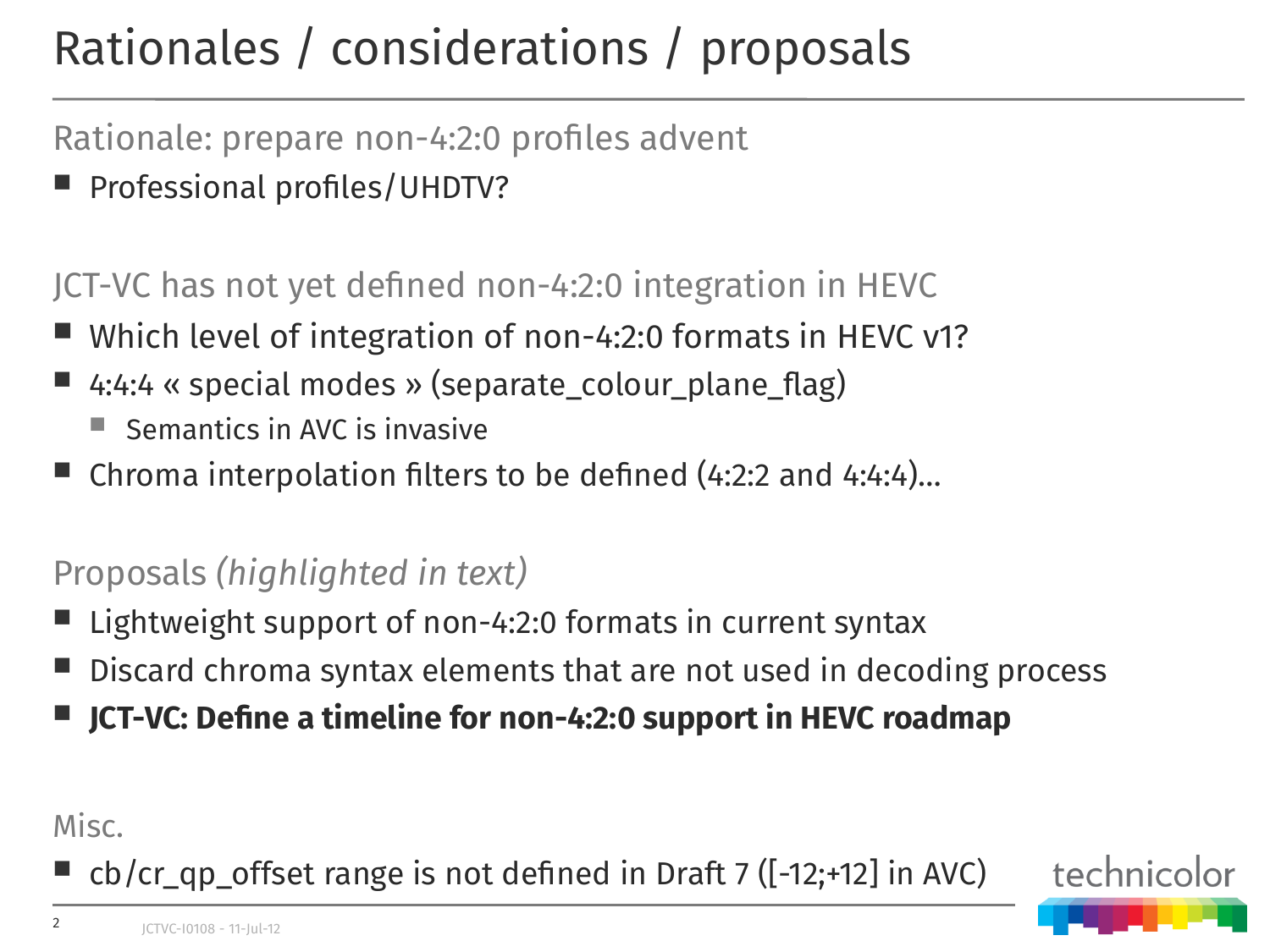

# Rationales / considerations / proposals
Rationale: prepare non-4:2:0 profiles advent
Professional profiles/UHDTV?

JCT-VC has not yet defined non-4:2:0 integration in HEVC
Which level of integration of non-4:2:0 formats in HEVC v1?
4:4:4 « special modes » (separate_colour_plane_flag)
Semantics in AVC is invasive
Chroma interpolation filters to be defined (4:2:2 and 4:4:4)…

Proposals (highlighted in text)
Lightweight support of non-4:2:0 formats in current syntax
Discard chroma syntax elements that are not used in decoding process
JCT-VC: Define a timeline for non-4:2:0 support in HEVC roadmap

Misc.
cb/cr_qp_offset range is not defined in Draft 7 ([-12;+12] in AVC)

JCTVC-I0108 - 11-Jul-12
2